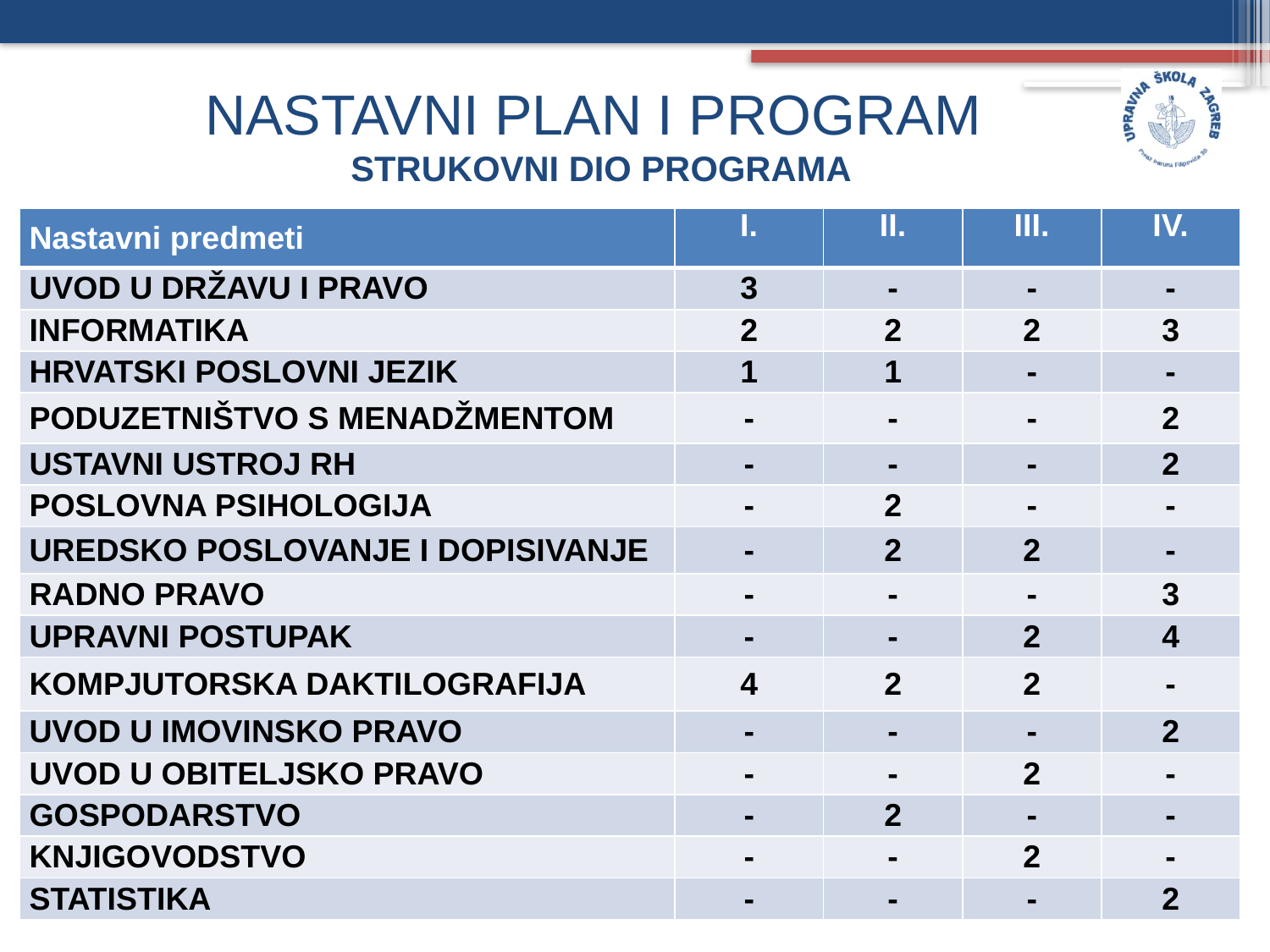

# NASTAVNI PLAN I PROGRAM STRUKOVNI DIO PROGRAMA
| Nastavni predmeti | I. | II. | III. | IV. |
| --- | --- | --- | --- | --- |
| UVOD U DRŽAVU I PRAVO | 3 | - | - | - |
| INFORMATIKA | 2 | 2 | 2 | 3 |
| HRVATSKI POSLOVNI JEZIK | 1 | 1 | - | - |
| PODUZETNIŠTVO S MENADŽMENTOM | - | - | - | 2 |
| USTAVNI USTROJ RH | - | - | - | 2 |
| POSLOVNA PSIHOLOGIJA | - | 2 | - | - |
| UREDSKO POSLOVANJE I DOPISIVANJE | - | 2 | 2 | - |
| RADNO PRAVO | - | - | - | 3 |
| UPRAVNI POSTUPAK | - | - | 2 | 4 |
| KOMPJUTORSKA DAKTILOGRAFIJA | 4 | 2 | 2 | - |
| UVOD U IMOVINSKO PRAVO | - | - | - | 2 |
| UVOD U OBITELJSKO PRAVO | - | - | 2 | - |
| GOSPODARSTVO | - | 2 | - | - |
| KNJIGOVODSTVO | - | - | 2 | - |
| STATISTIKA | - | - | - | 2 |